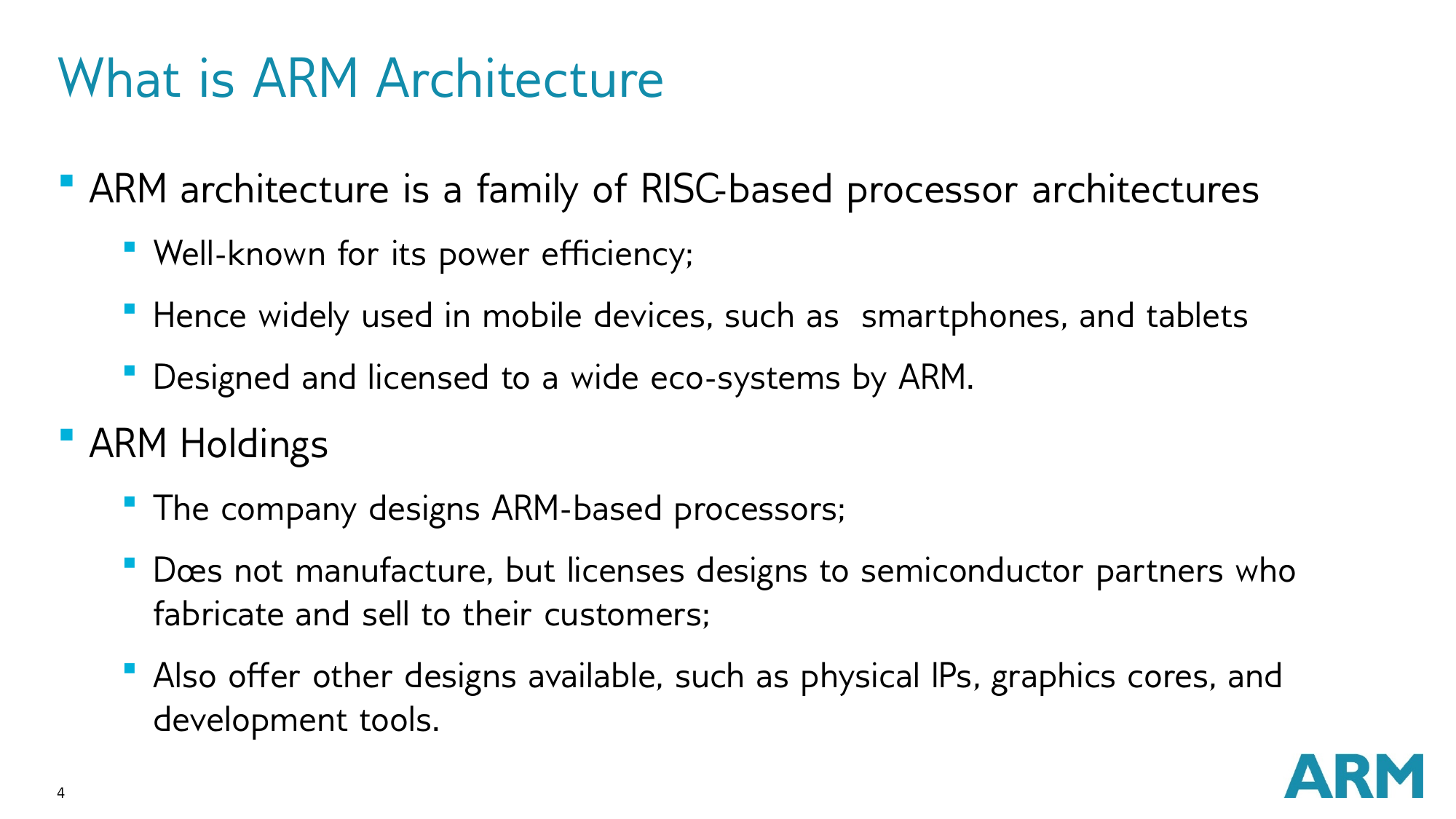

# What is ARM Architecture
ARM architecture is a family of RISC-based processor architectures
Well-known for its power efficiency;
Hence widely used in mobile devices, such as  smartphones, and tablets
Designed and licensed to a wide eco-systems by ARM.
ARM Holdings
The company designs ARM-based processors;
Does not manufacture, but licenses designs to semiconductor partners who fabricate and sell to their customers;
Also offer other designs available, such as physical IPs, graphics cores, and development tools.